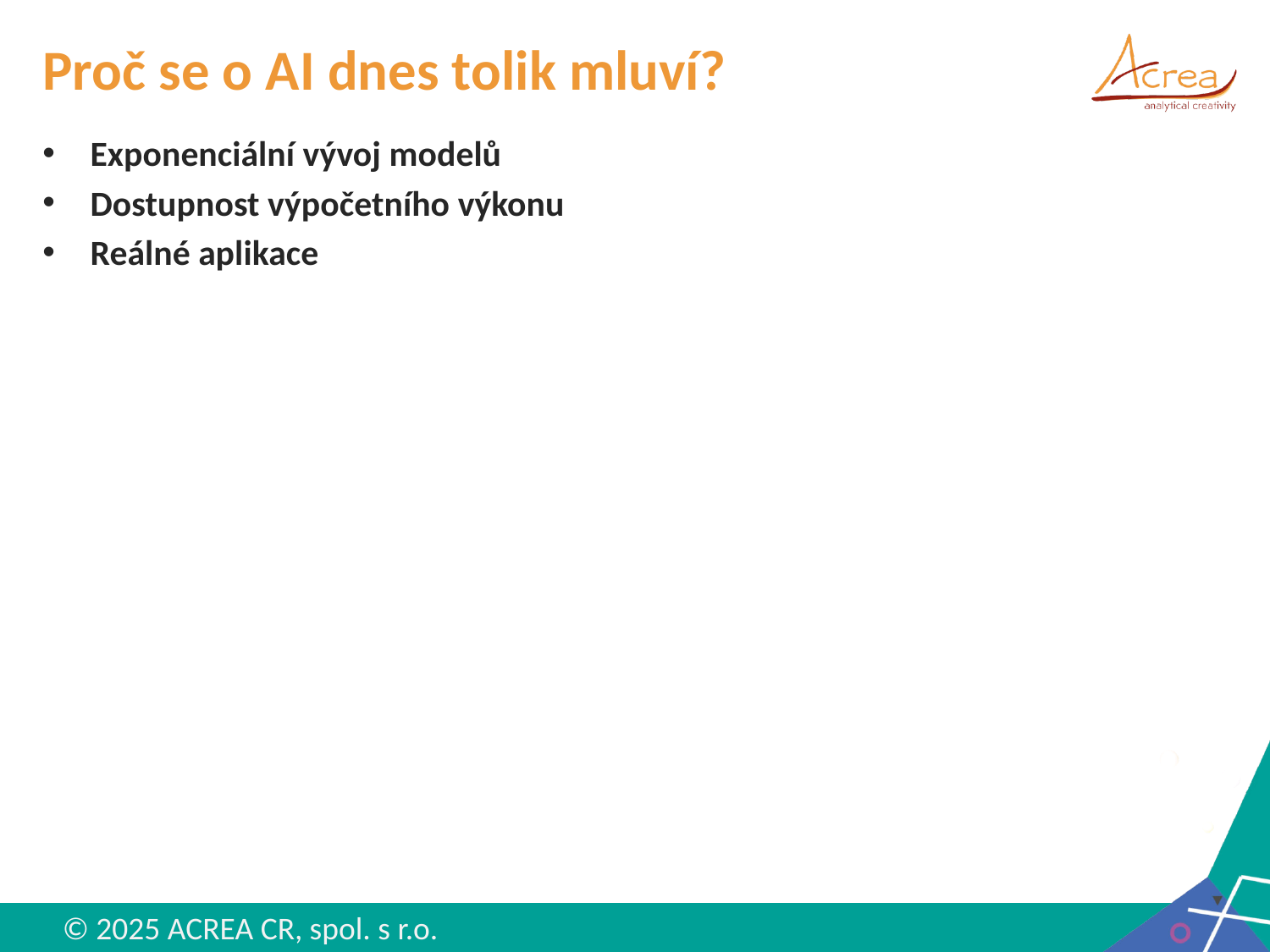

# Proč se o AI dnes tolik mluví?
Exponenciální vývoj modelů
Dostupnost výpočetního výkonu
Reálné aplikace